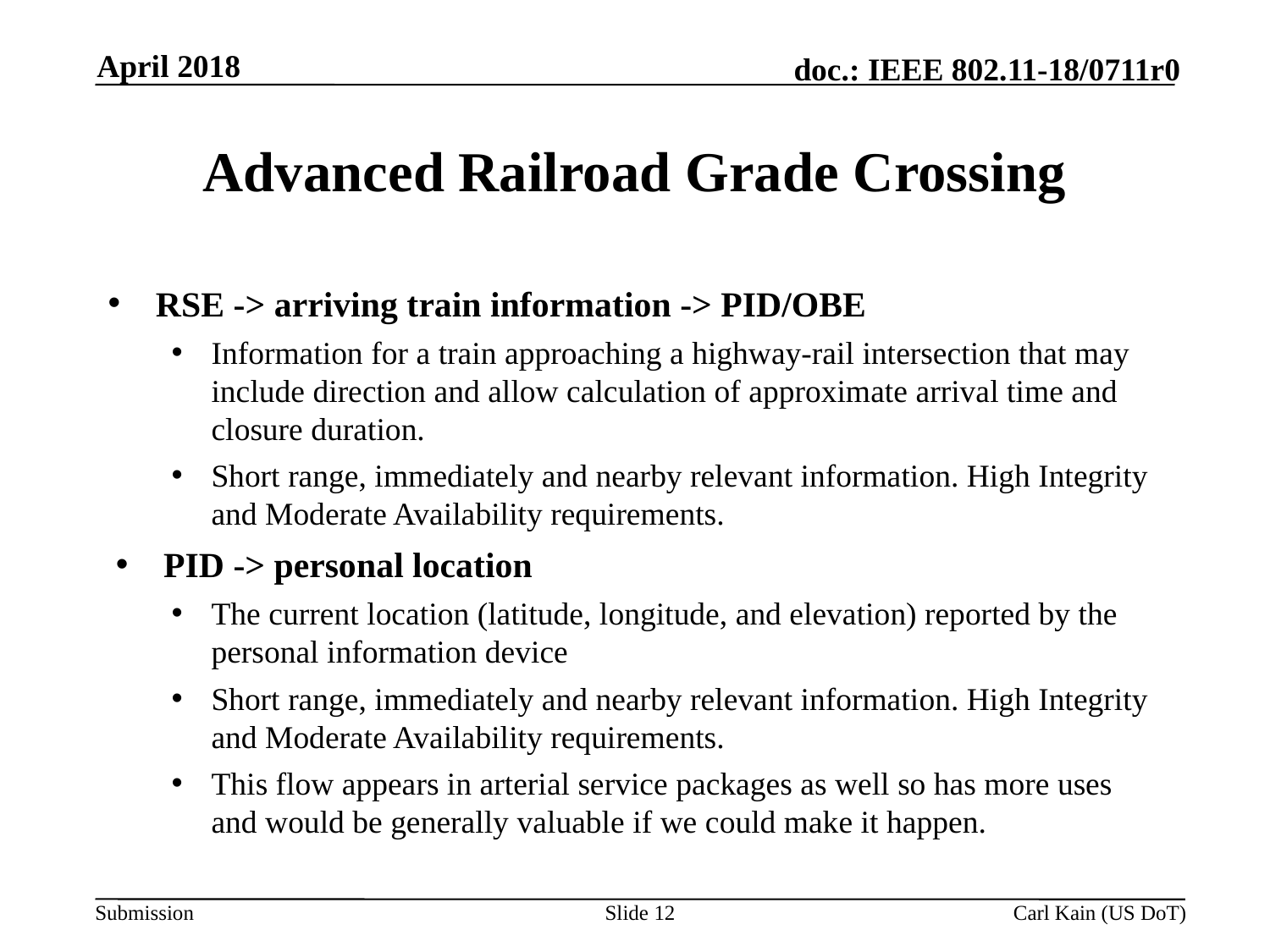

April 2018
# Advanced Railroad Grade Crossing
RSE -> arriving train information -> PID/OBE
Information for a train approaching a highway-rail intersection that may include direction and allow calculation of approximate arrival time and closure duration.
Short range, immediately and nearby relevant information. High Integrity and Moderate Availability requirements.
PID -> personal location
The current location (latitude, longitude, and elevation) reported by the personal information device
Short range, immediately and nearby relevant information. High Integrity and Moderate Availability requirements.
This flow appears in arterial service packages as well so has more uses and would be generally valuable if we could make it happen.

Slide 12
Carl Kain (US DoT)